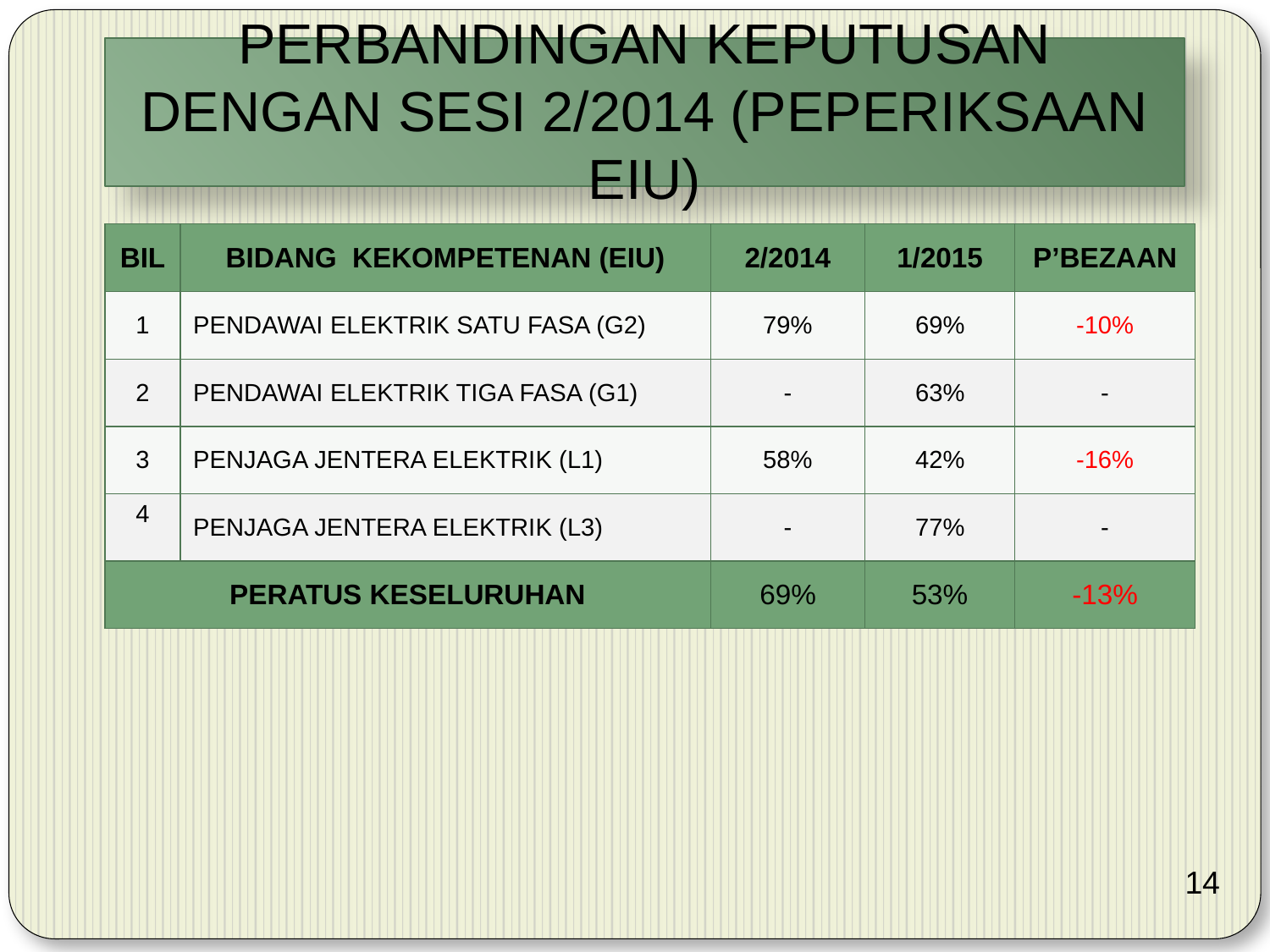

# PERBANDINGAN KEPUTUSAN DENGAN SESI 2/2014 (PEPERIKSAAN EIU)
| BIL | BIDANG KEKOMPETENAN (EIU) | 2/2014 | 1/2015 | P’BEZAAN |
| --- | --- | --- | --- | --- |
| 1 | PENDAWAI ELEKTRIK SATU FASA (G2) | 79% | 69% | -10% |
| 2 | PENDAWAI ELEKTRIK TIGA FASA (G1) | - | 63% | - |
| 3 | PENJAGA JENTERA ELEKTRIK (L1) | 58% | 42% | -16% |
| 4 | PENJAGA JENTERA ELEKTRIK (L3) | - | 77% | - |
| PERATUS KESELURUHAN |  | 69% | 53% | -13% |
14